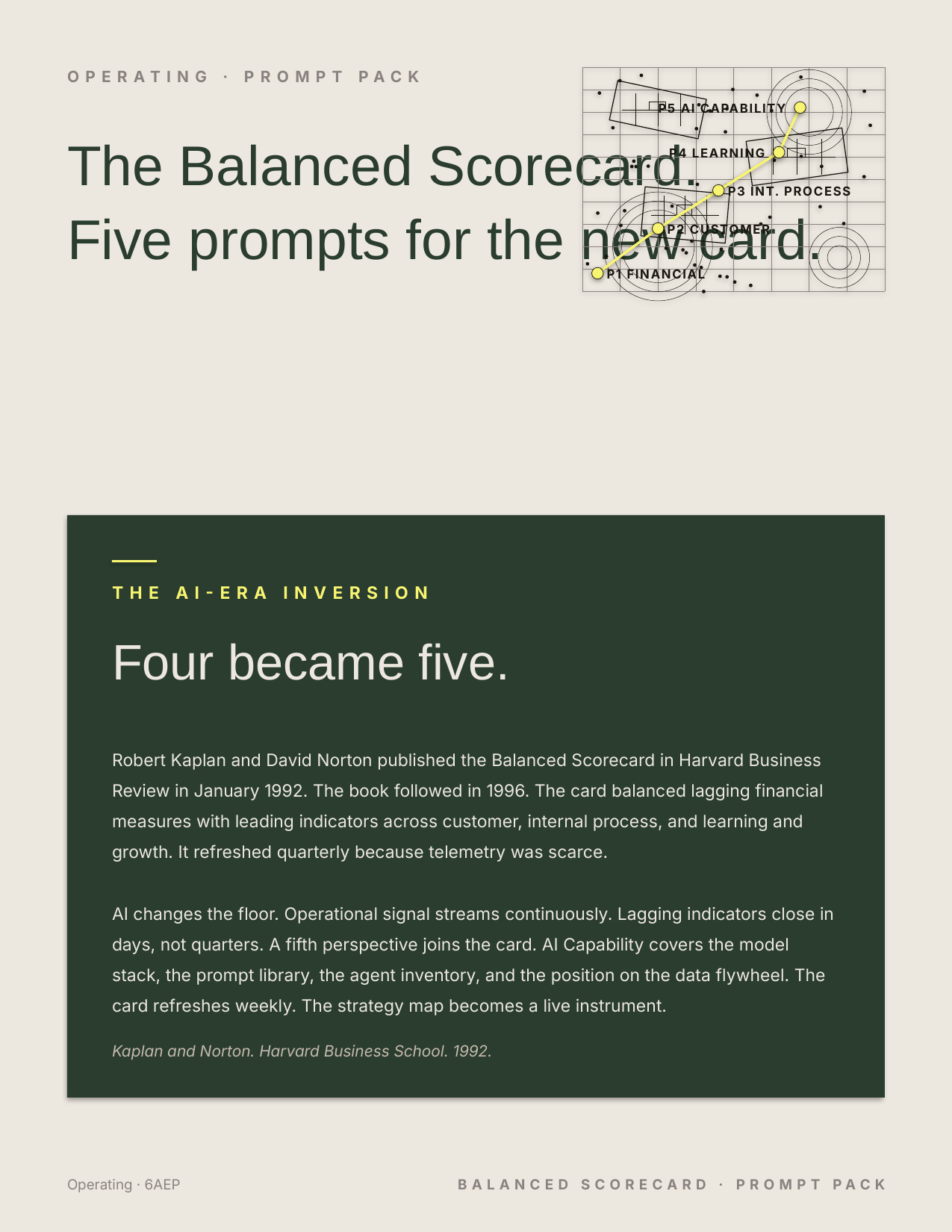

OPERATING · PROMPT PACK

P5 AI CAPABILITY

The Balanced Scorecard.
Five prompts for the new card.

P4 LEARNING

P3 INT. PROCESS

P2 CUSTOMER

P1 FINANCIAL

THE AI-ERA INVERSION
Four became five.
Robert Kaplan and David Norton published the Balanced Scorecard in Harvard Business Review in January 1992. The book followed in 1996. The card balanced lagging financial measures with leading indicators across customer, internal process, and learning and growth. It refreshed quarterly because telemetry was scarce.

AI changes the floor. Operational signal streams continuously. Lagging indicators close in days, not quarters. A fifth perspective joins the card. AI Capability covers the model stack, the prompt library, the agent inventory, and the position on the data flywheel. The card refreshes weekly. The strategy map becomes a live instrument.
Kaplan and Norton. Harvard Business School. 1992.
Operating · 6AEP
BALANCED SCORECARD · PROMPT PACK